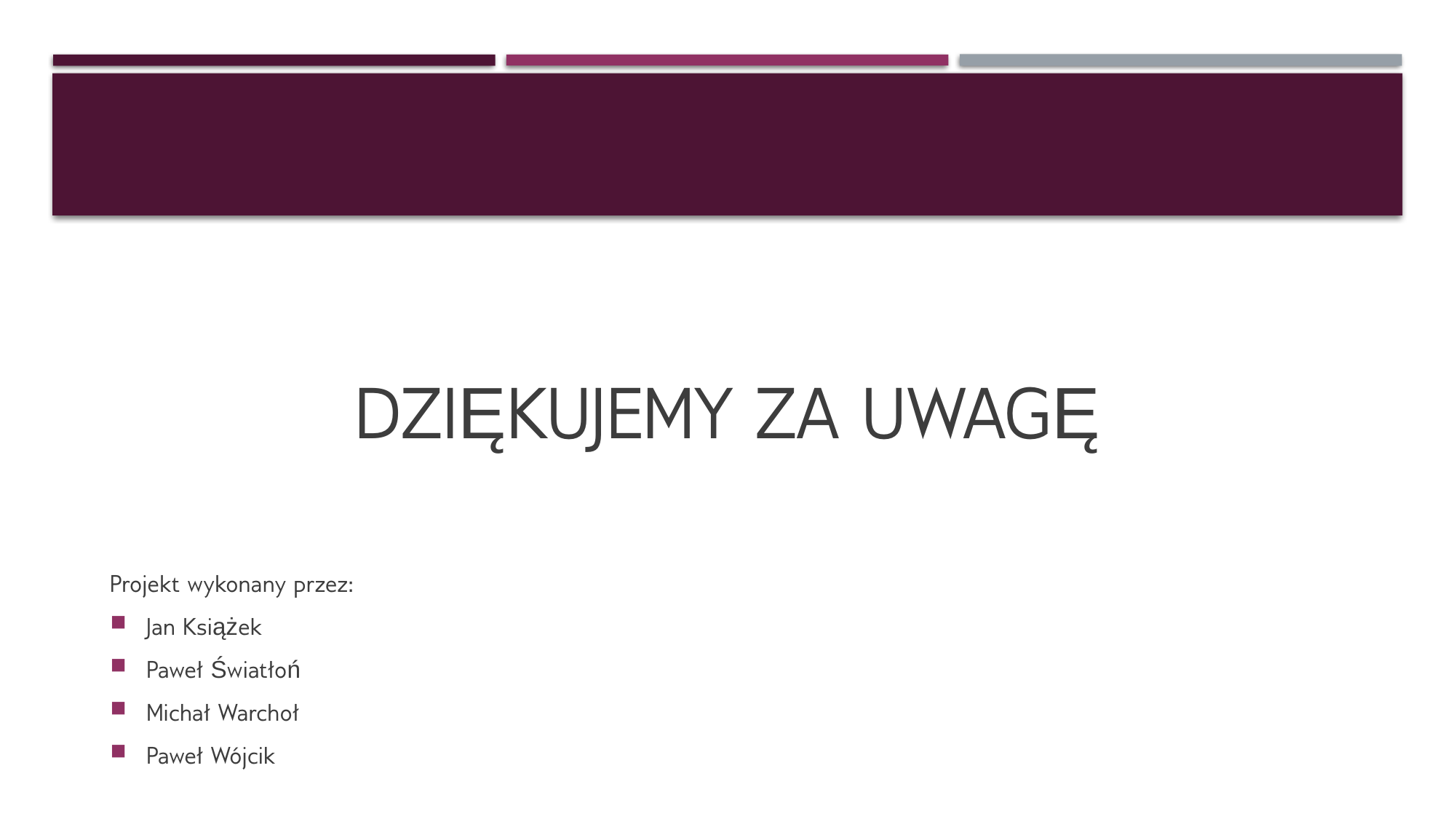

#
DZIĘKUJEMY ZA UWAGĘ
Projekt wykonany przez:
Jan Książek
Paweł Światłoń
Michał Warchoł
Paweł Wójcik